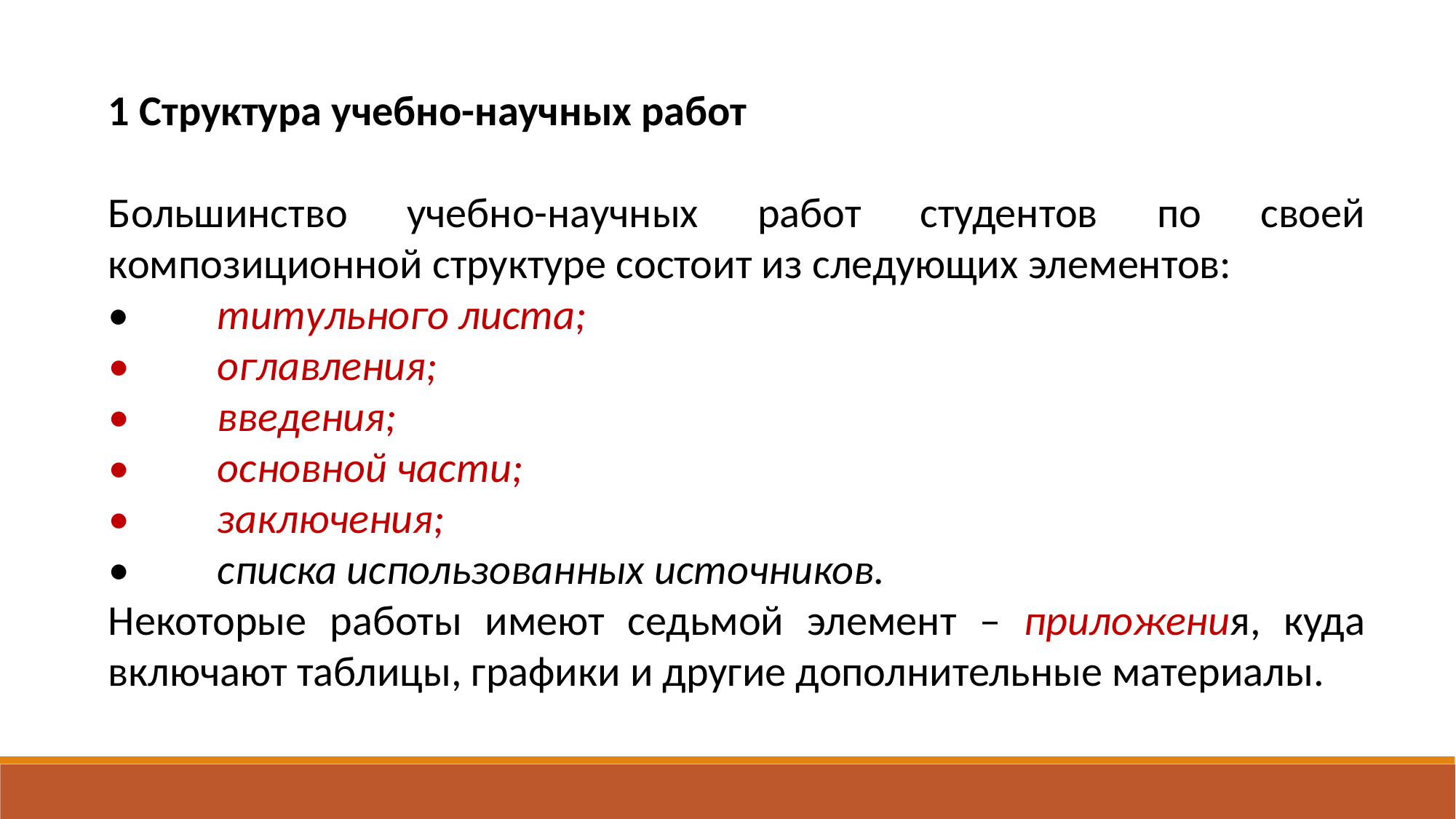

1 Структура учебно-научных работ

Большинство учебно-научных работ студентов по своей композиционной структуре состоит из следующих элементов:
•	титульного листа;
•	оглавления;
•	введения;
•	основной части;
•	заключения;
•	списка использованных источников.
Некоторые работы имеют седьмой элемент – приложения, куда включают таблицы, графики и другие дополнительные материалы.